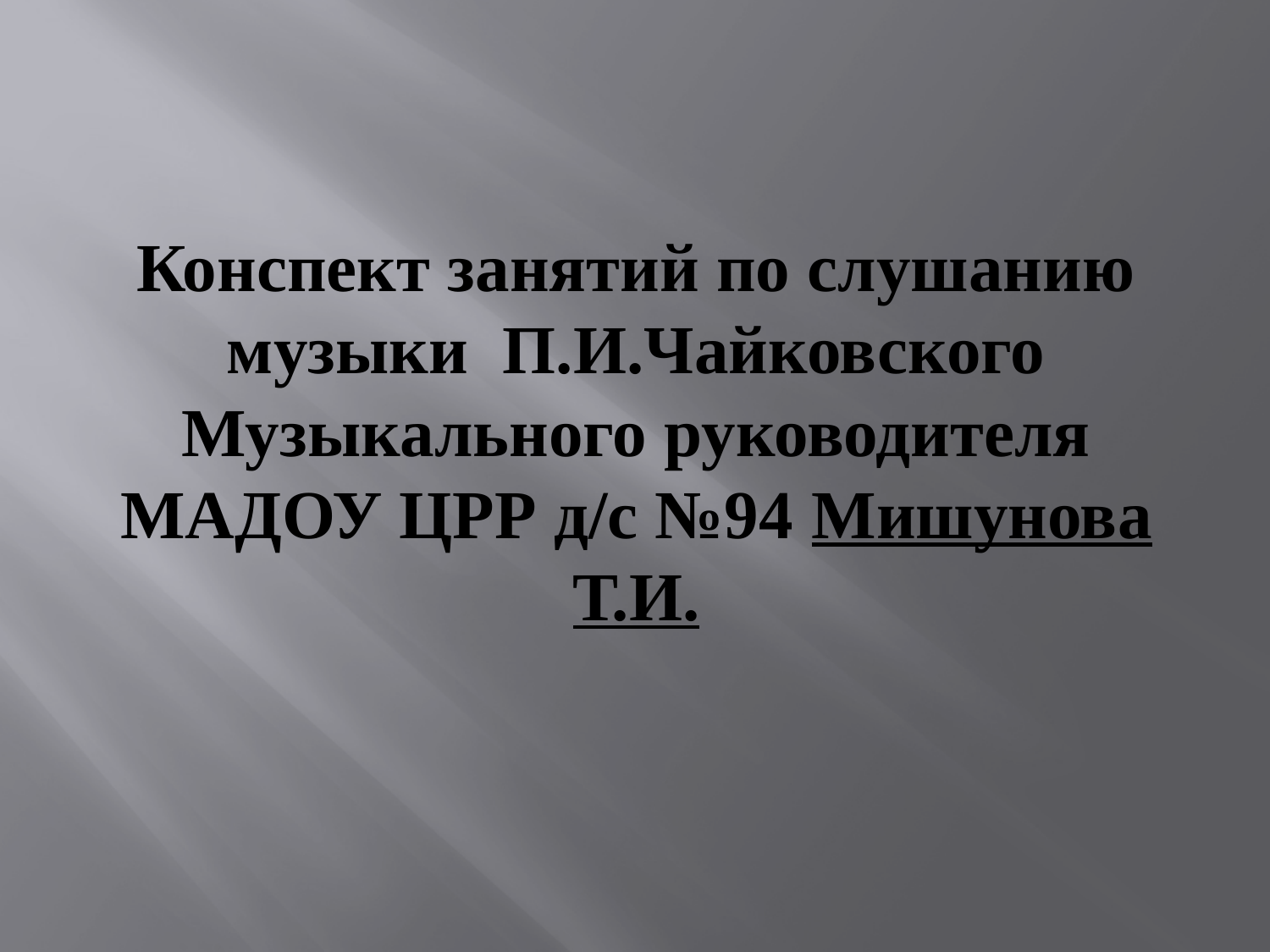

# Конспект занятий по слушанию музыки  П.И.Чайковского Музыкального руководителя МАДОУ ЦРР д/с №94 Мишунова Т.И.